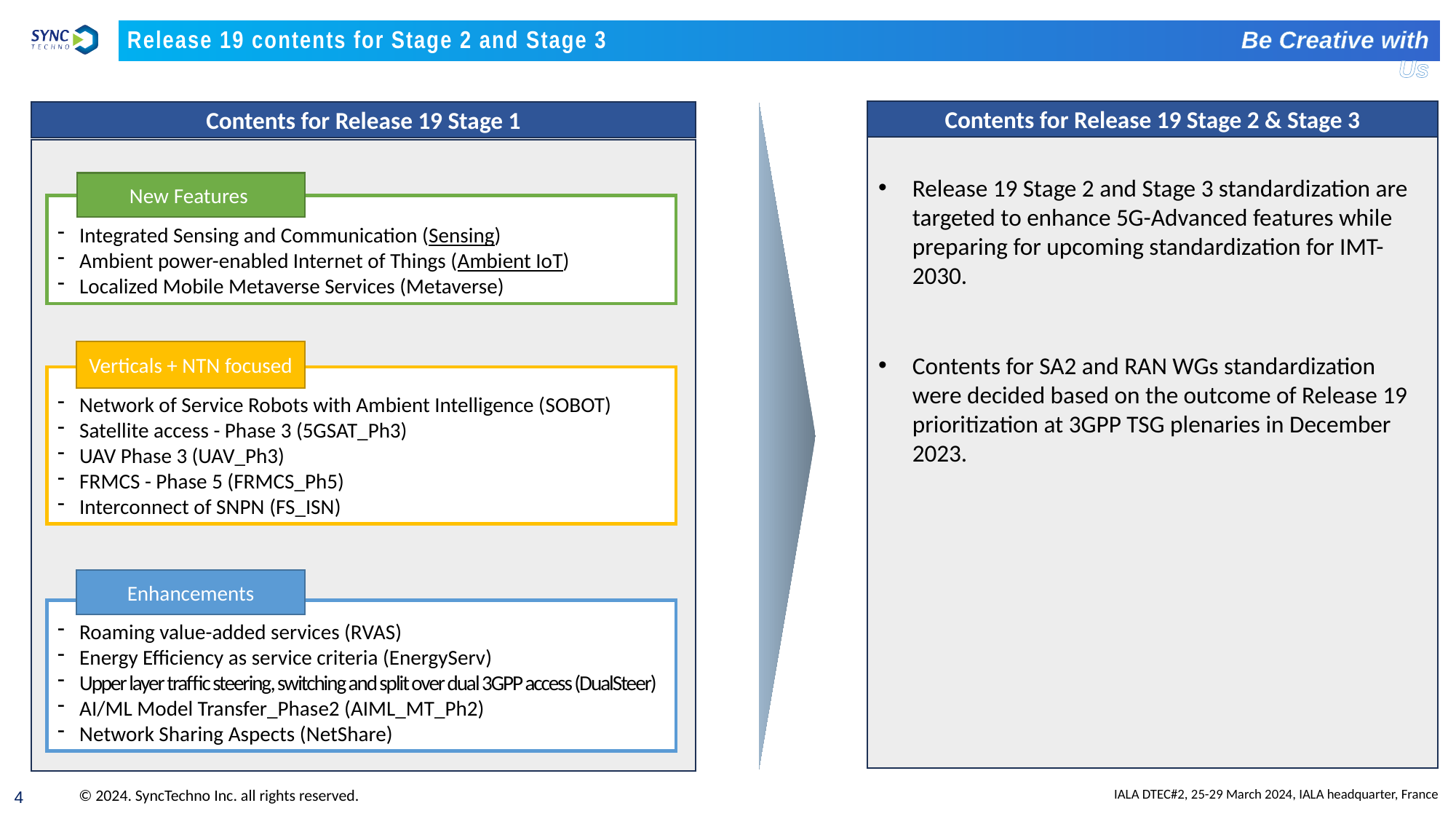

Release 19 contents for Stage 2 and Stage 3

Contents for Release 19 Stage 2 & Stage 3
Contents for Release 19 Stage 1

New Features

Integrated Sensing and Communication (Sensing)
Ambient power-enabled Internet of Things (Ambient IoT)
Localized Mobile Metaverse Services (Metaverse)
Verticals + NTN focused

Network of Service Robots with Ambient Intelligence (SOBOT)
Satellite access - Phase 3 (5GSAT_Ph3)
UAV Phase 3 (UAV_Ph3)
FRMCS - Phase 5 (FRMCS_Ph5)
Interconnect of SNPN (FS_ISN)
Enhancements

Roaming value-added services (RVAS)
Energy Efficiency as service criteria (EnergyServ)
Upper layer traffic steering, switching and split over dual 3GPP access (DualSteer)
AI/ML Model Transfer_Phase2 (AIML_MT_Ph2)
Network Sharing Aspects (NetShare)

Release 19 Stage 2 and Stage 3 standardization are targeted to enhance 5G-Advanced features while preparing for upcoming standardization for IMT-2030.
Contents for SA2 and RAN WGs standardization were decided based on the outcome of Release 19 prioritization at 3GPP TSG plenaries in December 2023.